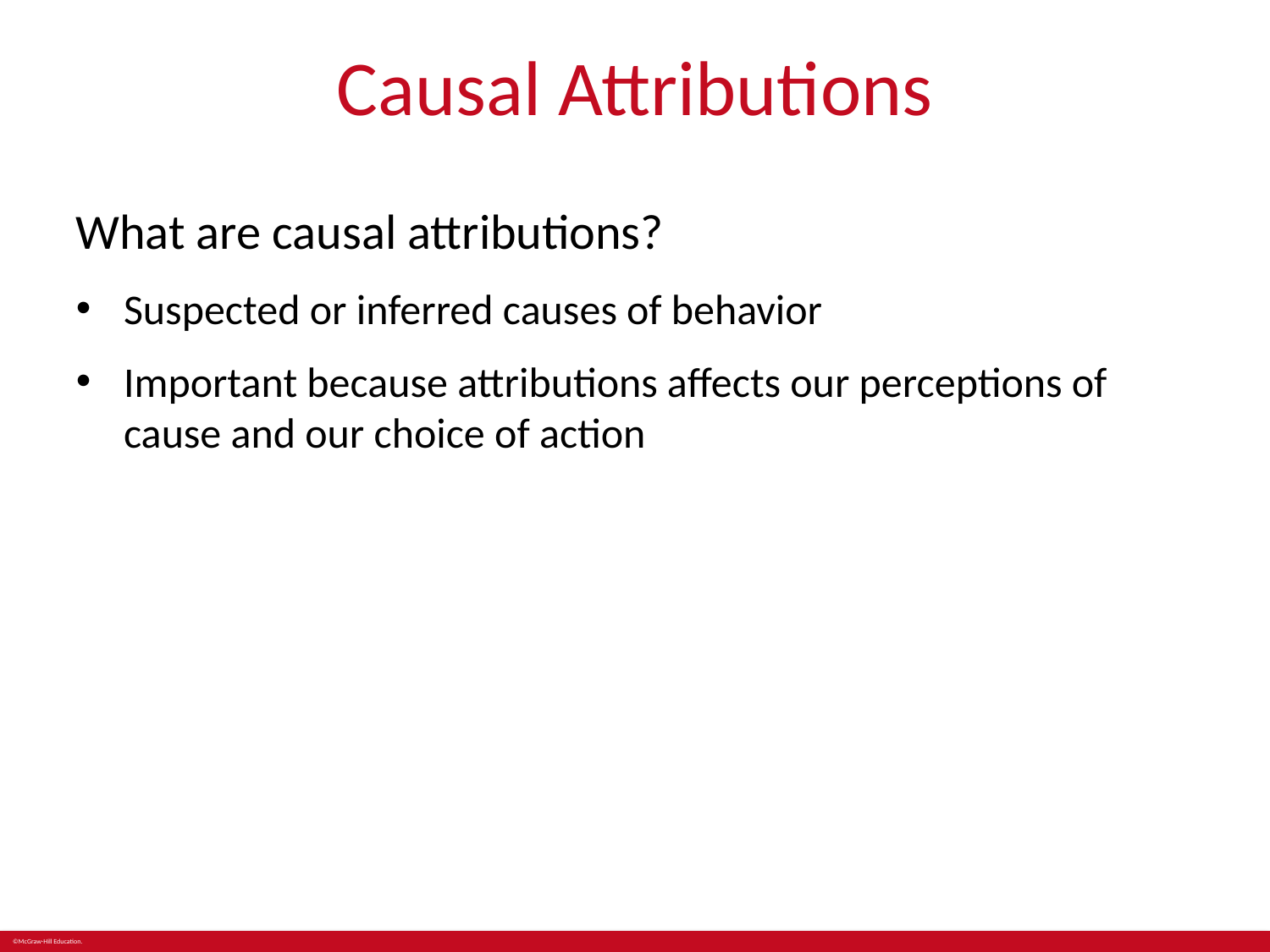

# Causal Attributions
What are causal attributions?
Suspected or inferred causes of behavior
Important because attributions affects our perceptions of cause and our choice of action